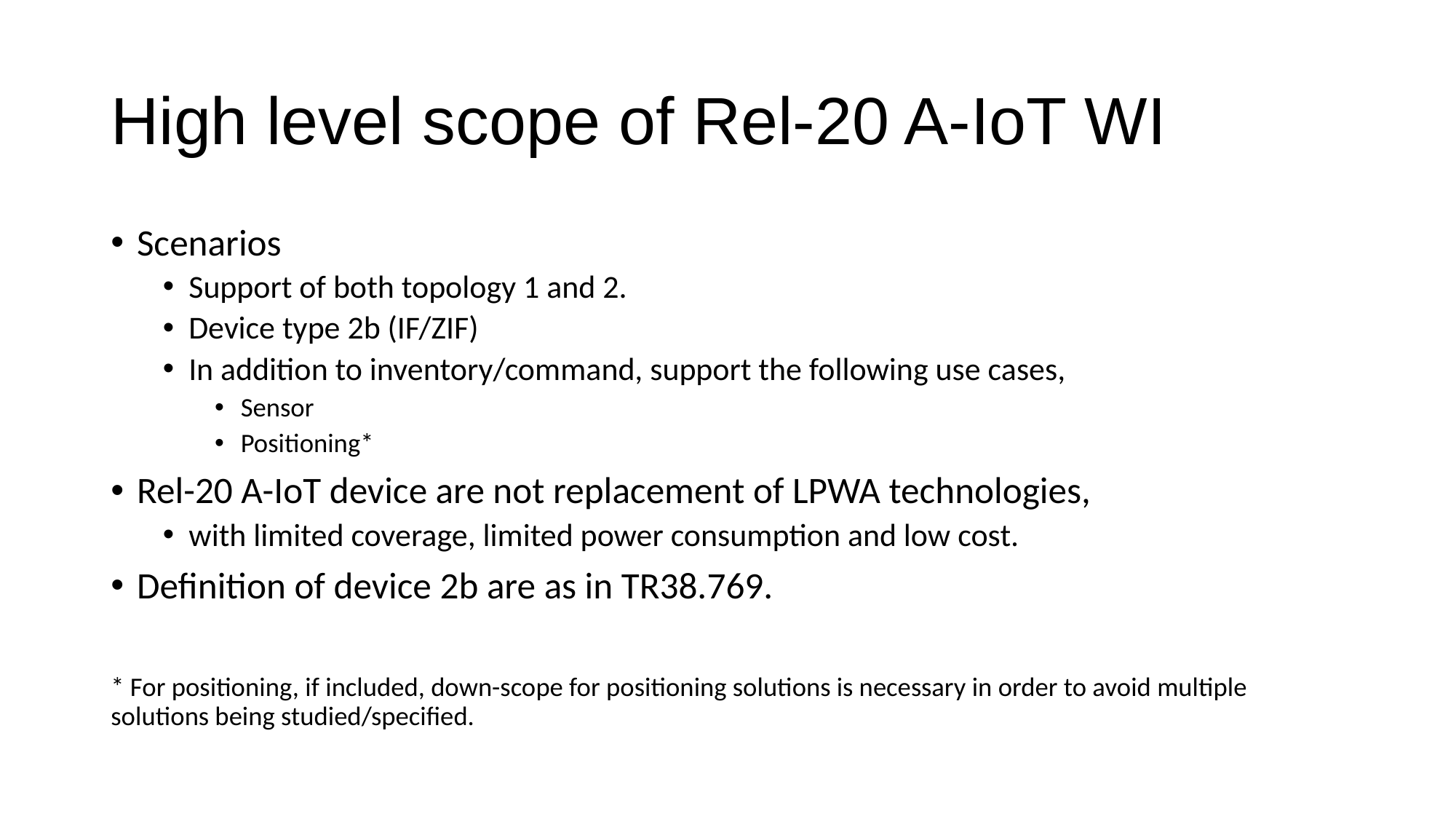

# High level scope of Rel-20 A-IoT WI
Scenarios
Support of both topology 1 and 2.
Device type 2b (IF/ZIF)
In addition to inventory/command, support the following use cases,
Sensor
Positioning*
Rel-20 A-IoT device are not replacement of LPWA technologies,
with limited coverage, limited power consumption and low cost.
Definition of device 2b are as in TR38.769.

* For positioning, if included, down-scope for positioning solutions is necessary in order to avoid multiple solutions being studied/specified.